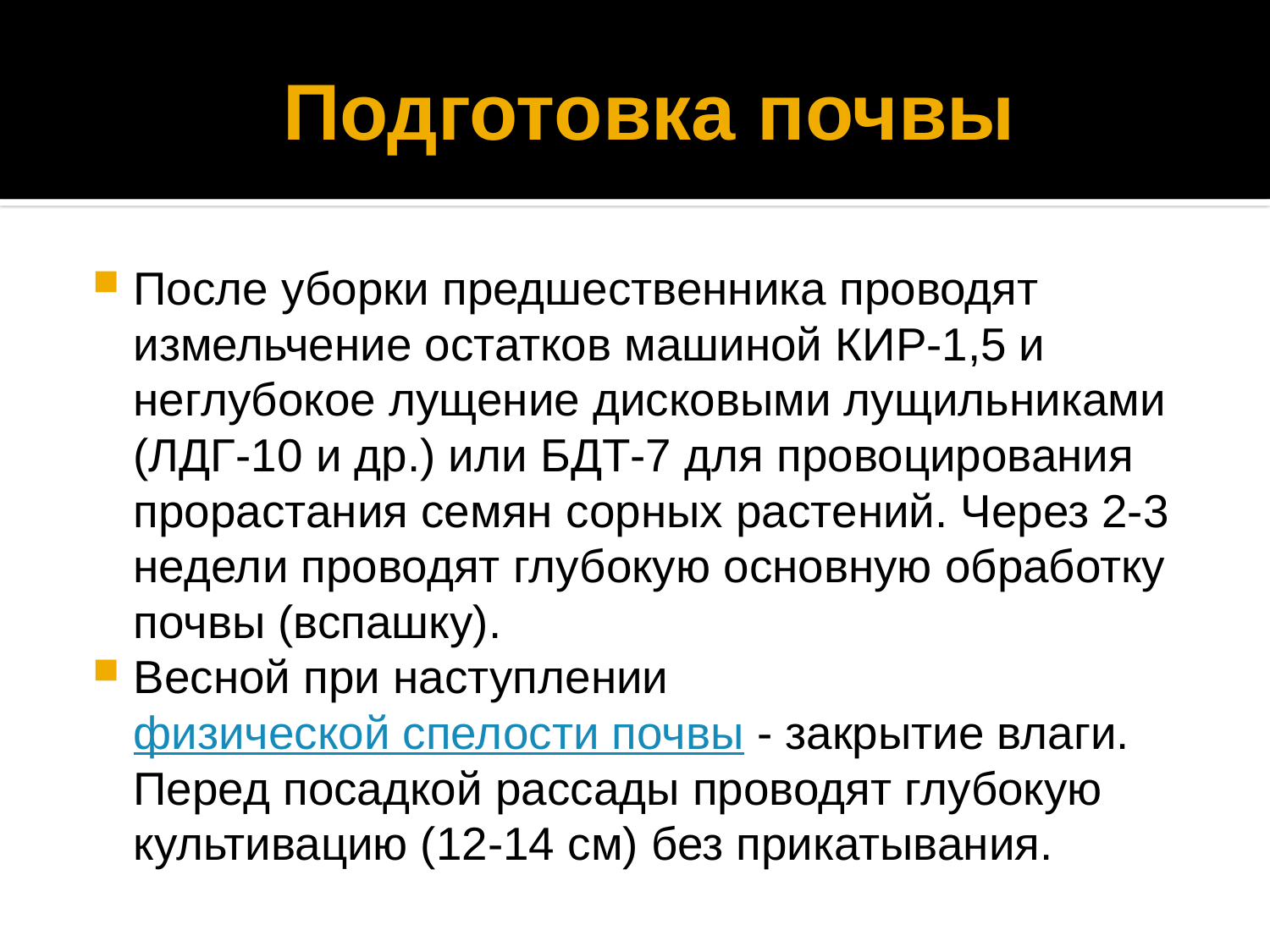

# Подготовка почвы
После уборки предшественника проводят измельчение остатков машиной КИР-1,5 и неглубокое лущение дисковыми лущильниками (ЛДГ-10 и др.) или БДТ-7 для провоцирования прорастания семян сорных растений. Через 2-3 недели проводят глубокую основную обработку почвы (вспашку).
Весной при наступлении физической спелости почвы - закрытие влаги.
Перед посадкой рассады проводят глубокую культивацию (12-14 см) без прикатывания.